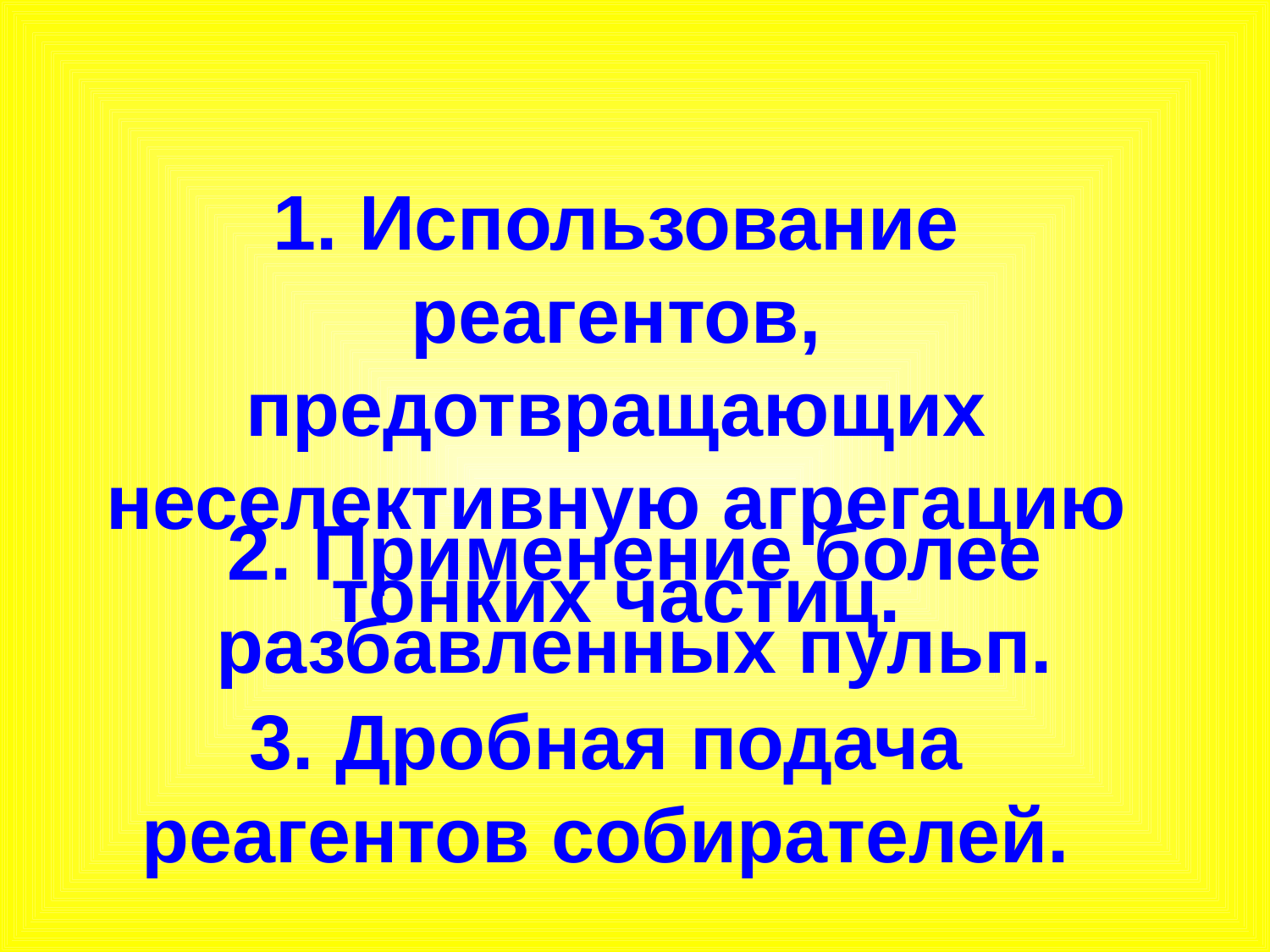

1. Использование реагентов, предотвращающих неселективную агрегацию тонких частиц.
2. Применение более разбавленных пульп.
3. Дробная подача реагентов собирателей.